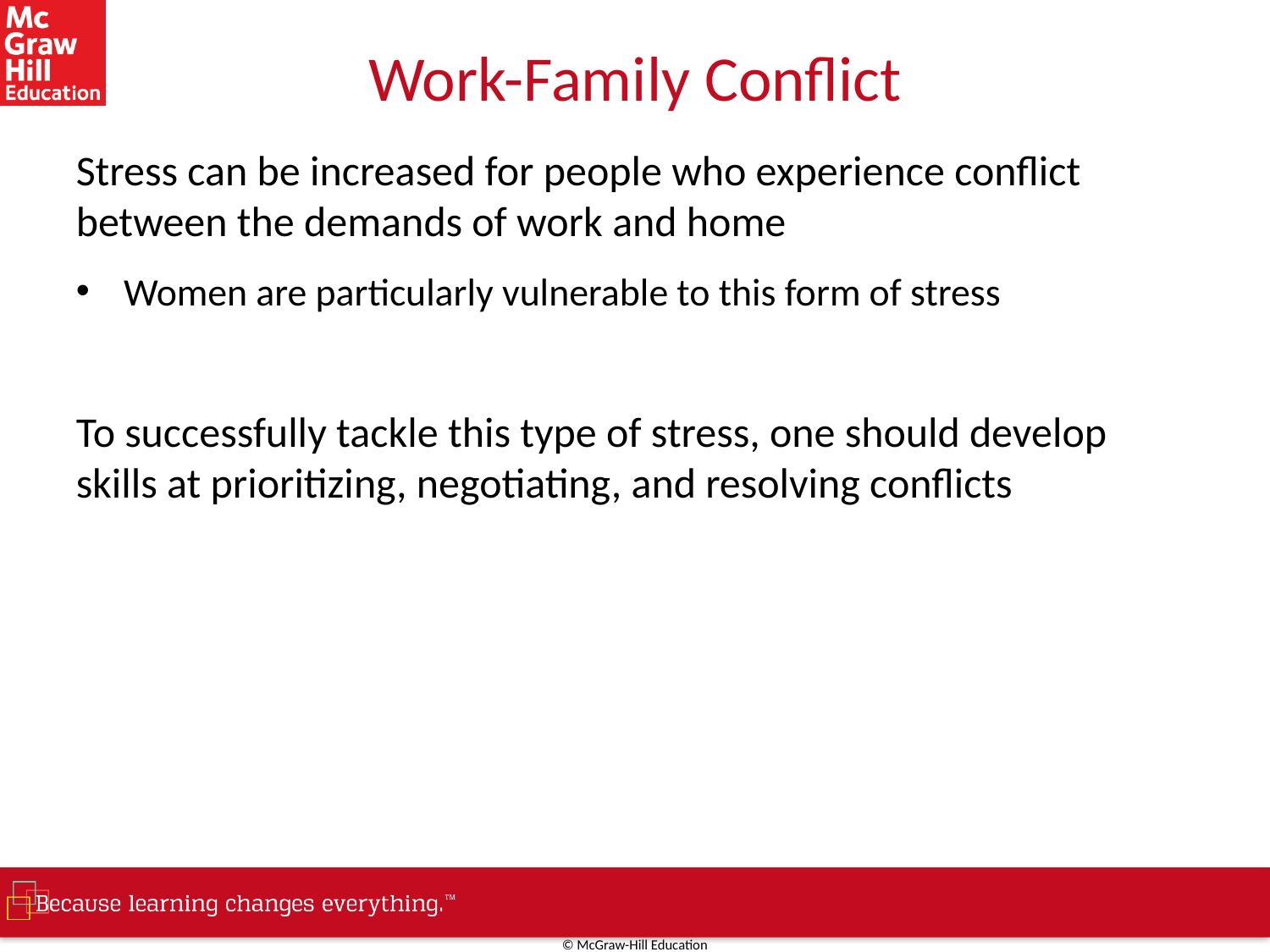

# Work-Family Conflict
Stress can be increased for people who experience conflict between the demands of work and home
Women are particularly vulnerable to this form of stress

To successfully tackle this type of stress, one should develop skills at prioritizing, negotiating, and resolving conflicts